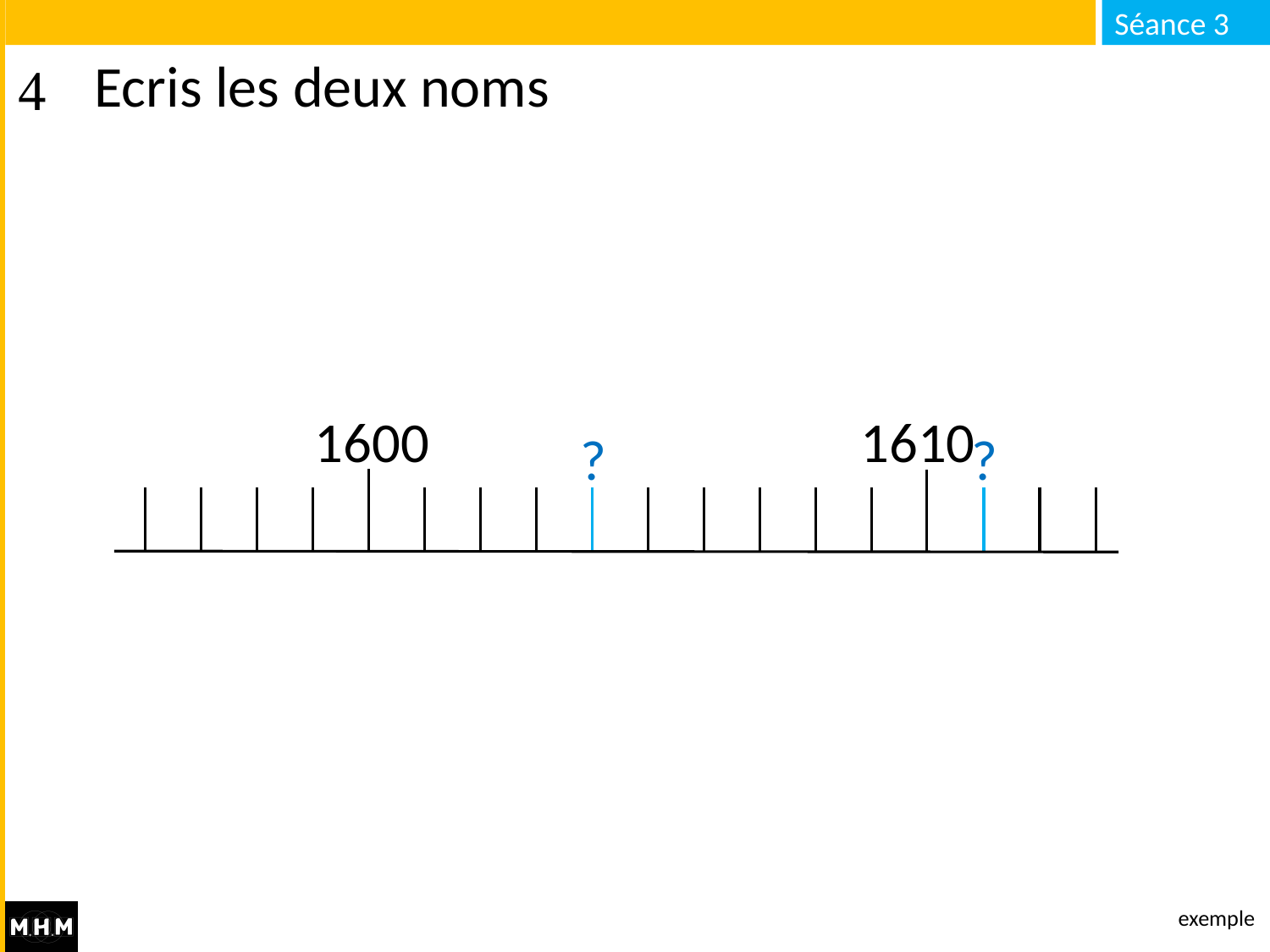

# Ecris les deux noms
1600
1610
?
?
exemple